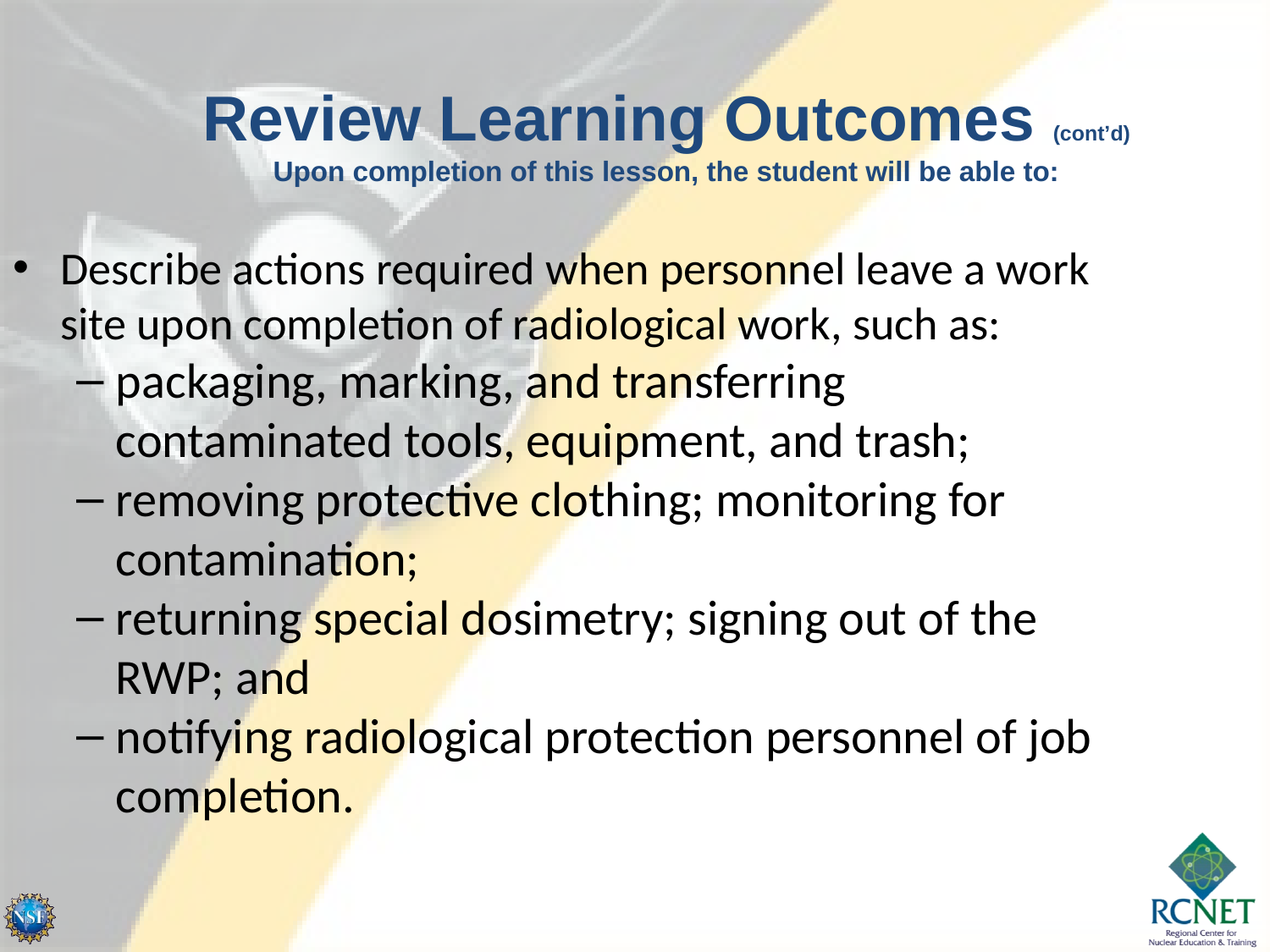

Review Learning Outcomes (cont’d)
Upon completion of this lesson, the student will be able to:
Describe actions required when personnel leave a work site upon completion of radiological work, such as:
packaging, marking, and transferring contaminated tools, equipment, and trash;
removing protective clothing; monitoring for contamination;
returning special dosimetry; signing out of the RWP; and
notifying radiological protection personnel of job completion.